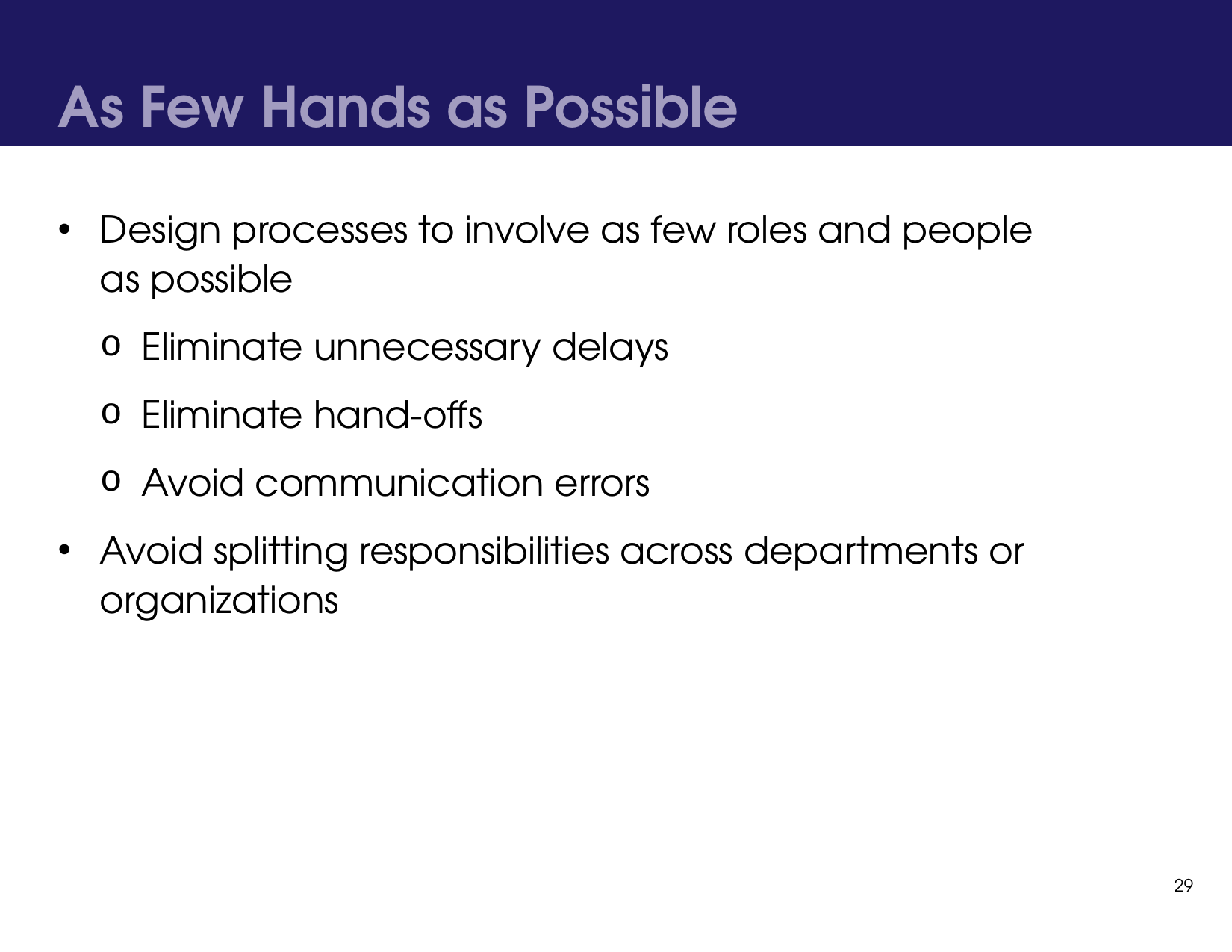

# As Few Hands as Possible
Design processes to involve as few roles and people as possible
Eliminate unnecessary delays
Eliminate hand-offs
Avoid communication errors
Avoid splitting responsibilities across departments or organizations
29